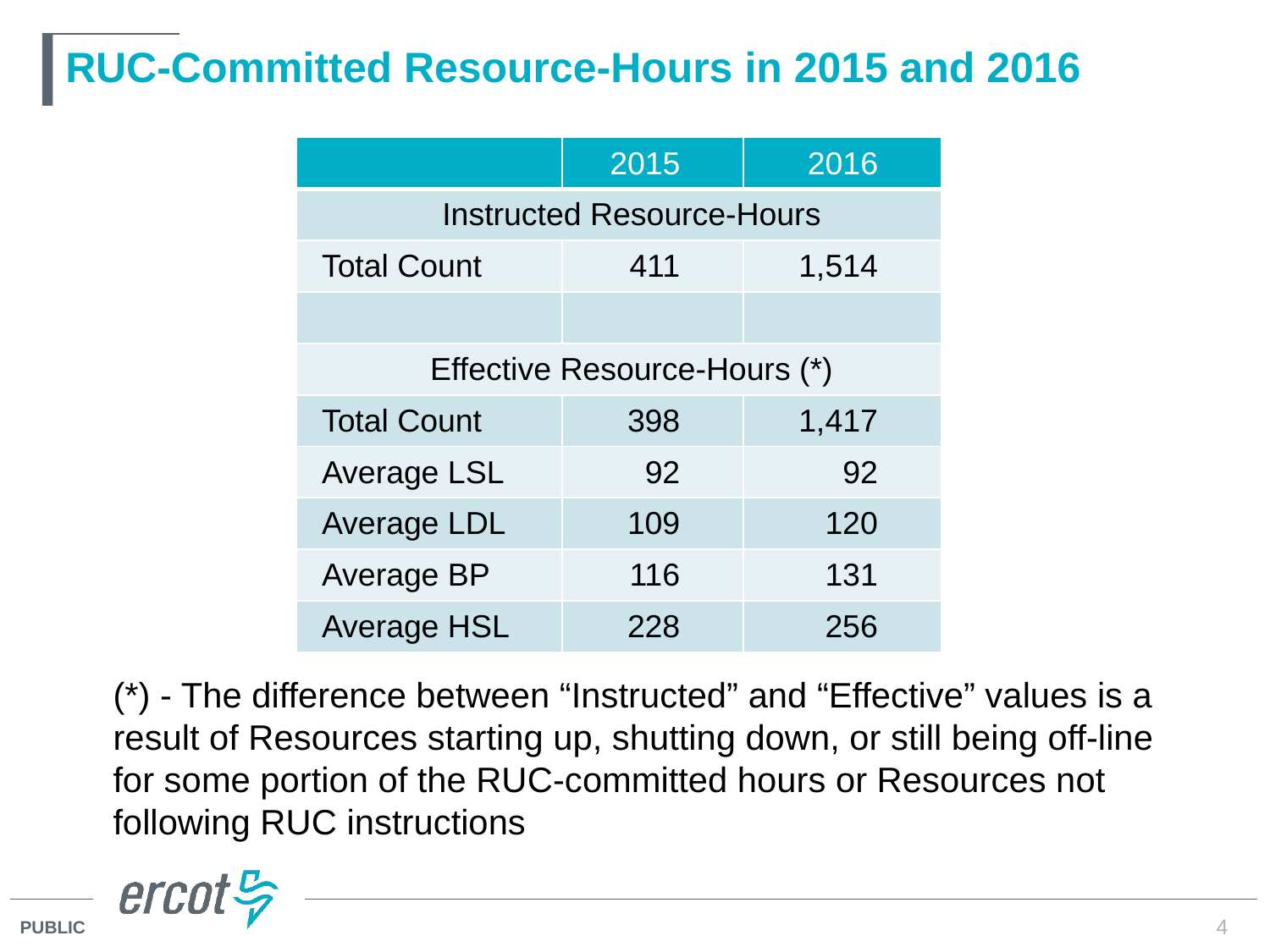

# RUC-Committed Resource-Hours in 2015 and 2016
|  | 2015 | 2016 |
| --- | --- | --- |
| Instructed Resource-Hours |  |  |
| Total Count | 411 | 1,514 |
|  |  |  |
| Effective Resource-Hours (\*) |  |  |
| Total Count | 398 | 1,417 |
| Average LSL | 92 | 92 |
| Average LDL | 109 | 120 |
| Average BP | 116 | 131 |
| Average HSL | 228 | 256 |
(*) - The difference between “Instructed” and “Effective” values is a result of Resources starting up, shutting down, or still being off-line for some portion of the RUC-committed hours or Resources not following RUC instructions
4